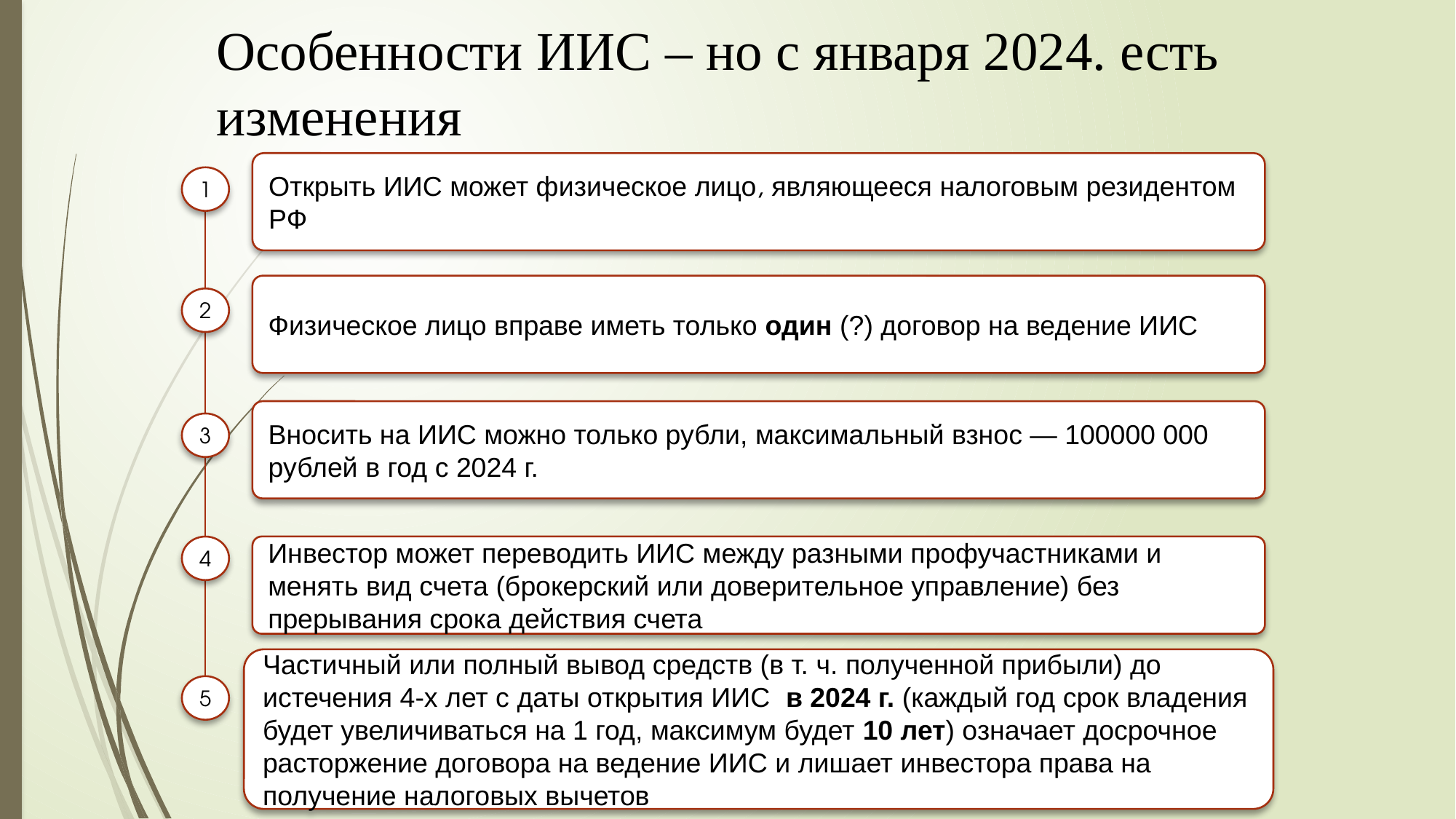

# Особенности ИИС – но с января 2024. есть изменения

Открыть ИИС может физическое лицо, являющееся налоговым резидентом РФ
1
Физическое лицо вправе иметь только один (?) договор на ведение ИИС
2
Вносить на ИИС можно только рубли, максимальный взнос — 100000 000 рублей в год с 2024 г.
3
4
Инвестор может переводить ИИС между разными профучастниками и менять вид счета (брокерский или доверительное управление) без прерывания срока действия счета
Частичный или полный вывод средств (в т. ч. полученной прибыли) до истечения 4-х лет с даты открытия ИИС  в 2024 г. (каждый год срок владения будет увеличиваться на 1 год, максимум будет 10 лет) означает досрочное расторжение договора на ведение ИИС и лишает инвестора права на получение налоговых вычетов
5